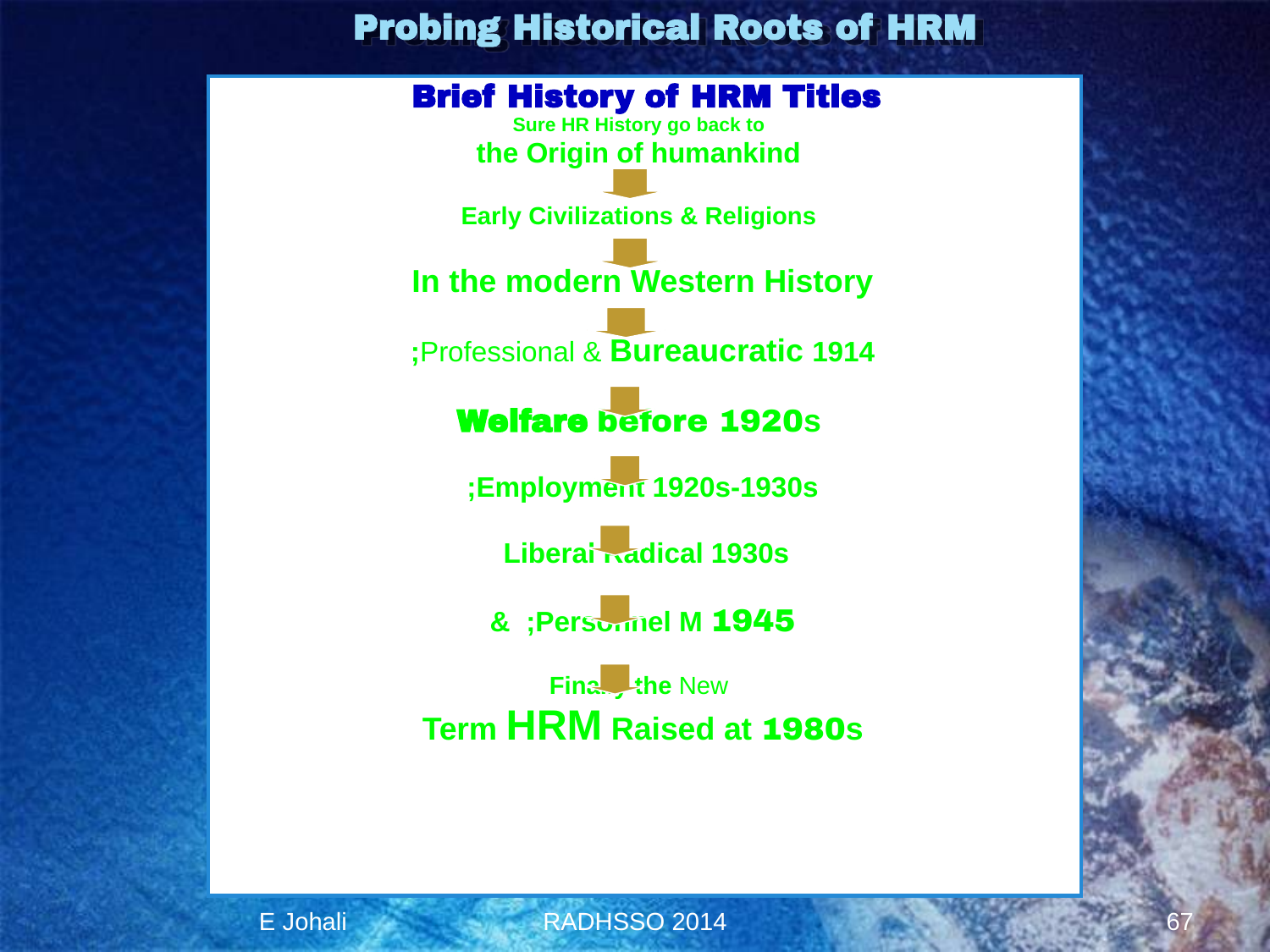

# Probing Historical Roots of HRM
Brief History of HRM Titles
Sure HR History go back to
the Origin of humankind

Early Civilizations & Religions

In the modern Western History

Professional & Bureaucratic 1914;

Welfare before 1920s

Employment 1920s-1930s;

Liberal Radical 1930s

Personnel M 1945;  &

Finally the New
Term HRM Raised at 1980s

E Johali
RADHSSO 2014
67